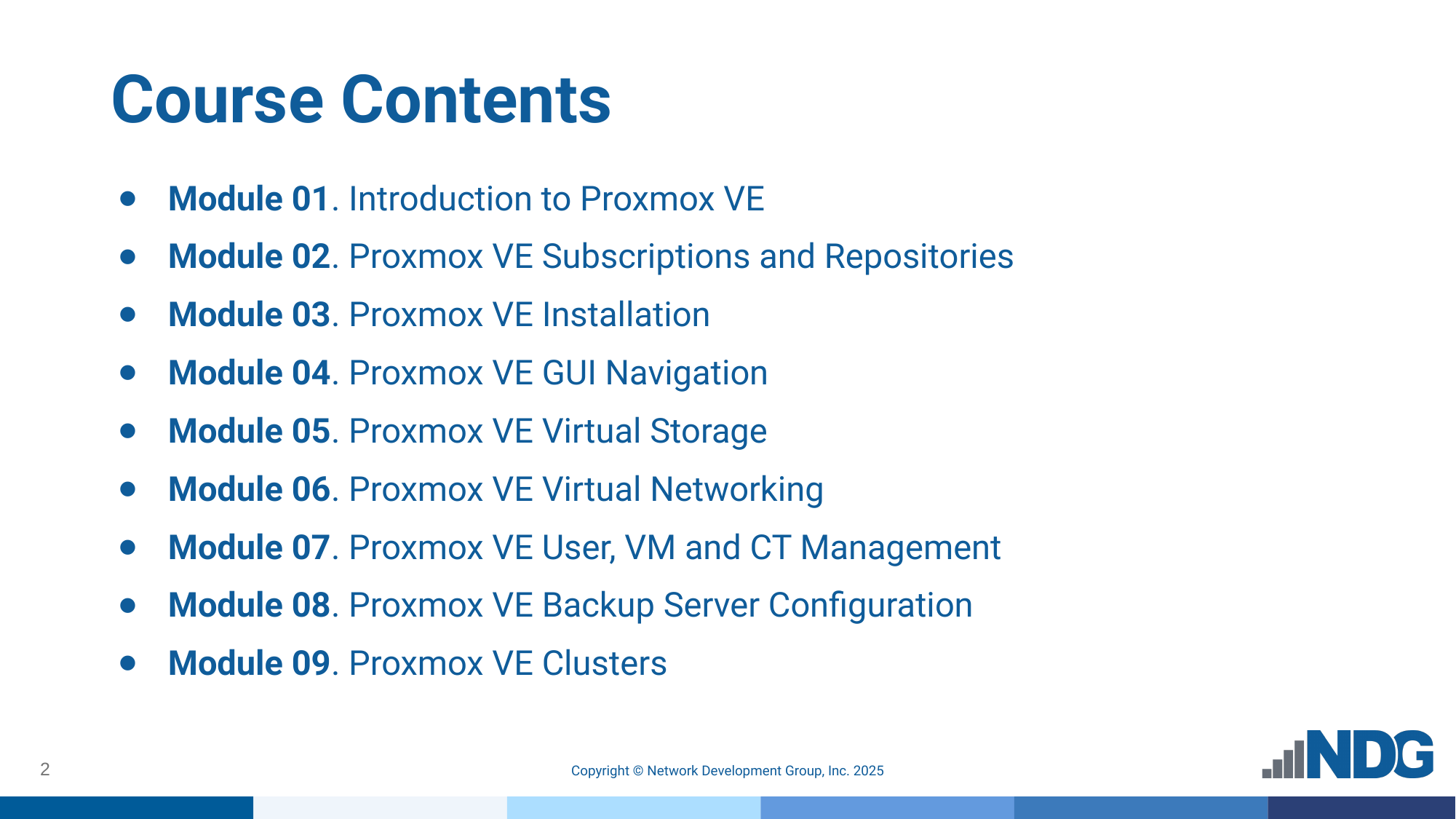

# Course Contents
Module 01. Introduction to Proxmox VE
Module 02. Proxmox VE Subscriptions and Repositories
Module 03. Proxmox VE Installation
Module 04. Proxmox VE GUI Navigation
Module 05. Proxmox VE Virtual Storage
Module 06. Proxmox VE Virtual Networking
Module 07. Proxmox VE User, VM and CT Management
Module 08. Proxmox VE Backup Server Configuration
Module 09. Proxmox VE Clusters